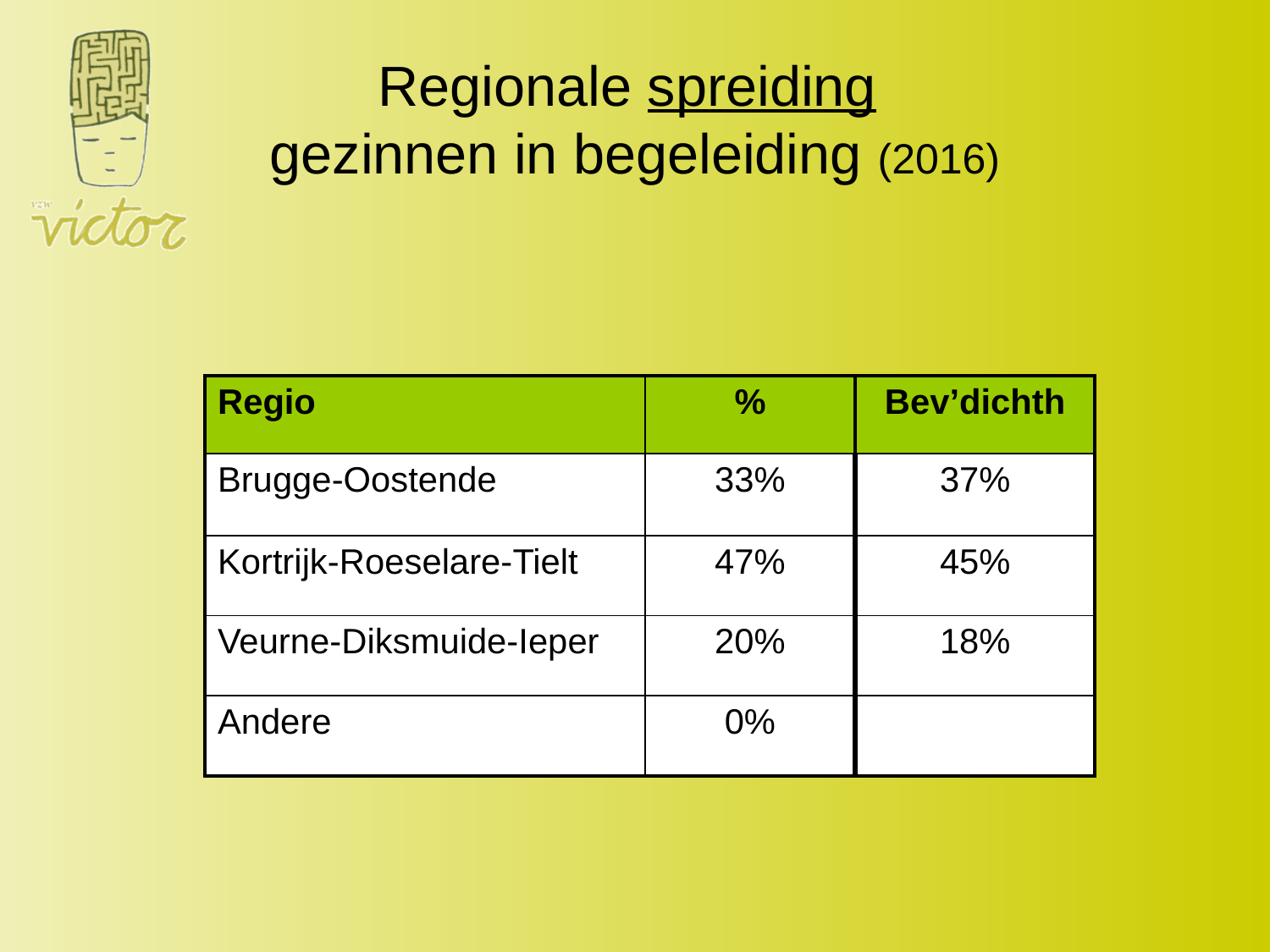

# Regionale spreiding gezinnen in begeleiding (2016)
| Regio | % | Bev’dichth |
| --- | --- | --- |
| Brugge-Oostende | 33% | 37% |
| Kortrijk-Roeselare-Tielt | 47% | 45% |
| Veurne-Diksmuide-Ieper | 20% | 18% |
| Andere | 0% |  |